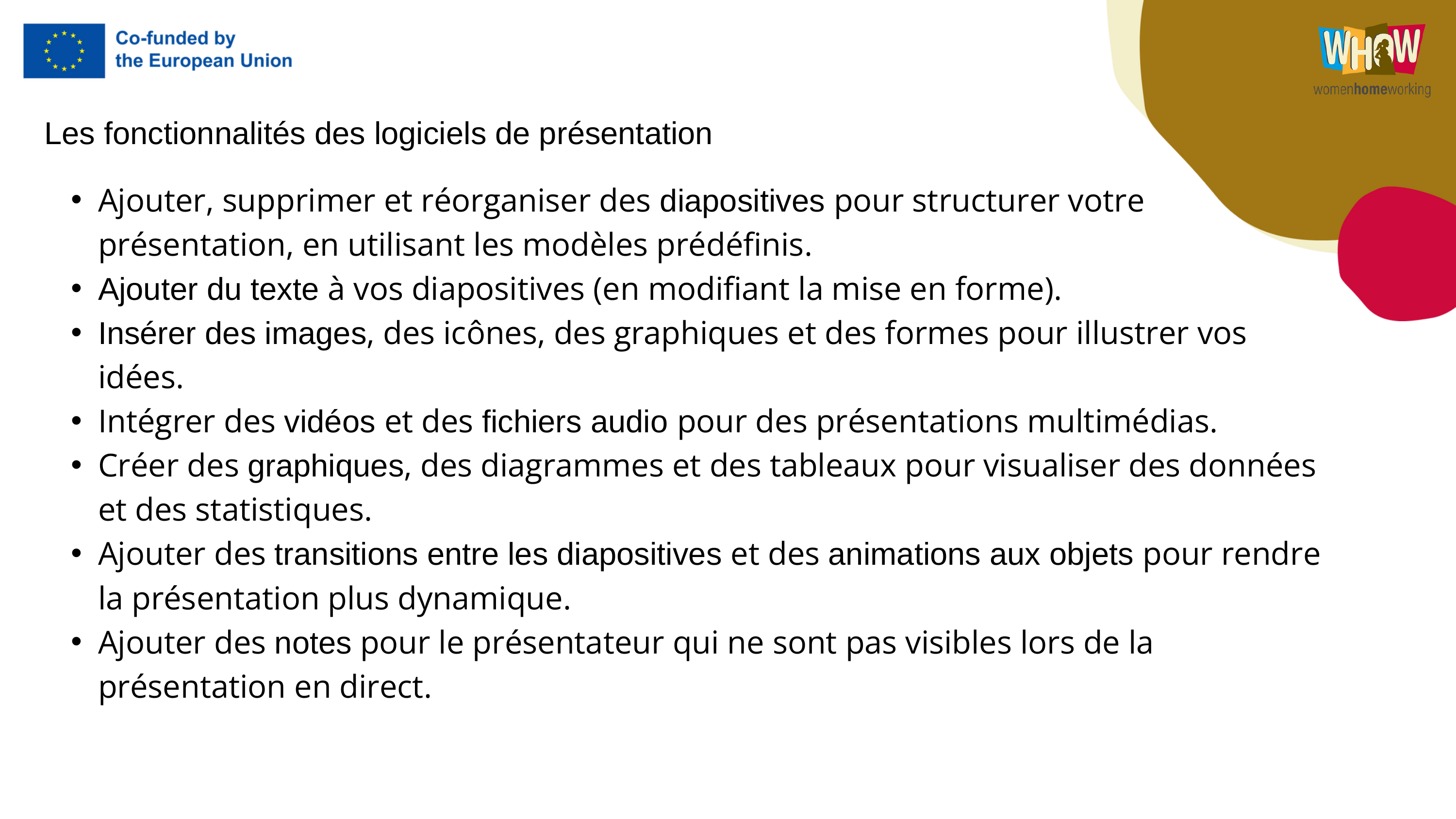

Les fonctionnalités des logiciels de présentation
Ajouter, supprimer et réorganiser des diapositives pour structurer votre présentation, en utilisant les modèles prédéfinis.
Ajouter du texte à vos diapositives (en modifiant la mise en forme).
Insérer des images, des icônes, des graphiques et des formes pour illustrer vos idées.
Intégrer des vidéos et des fichiers audio pour des présentations multimédias.
Créer des graphiques, des diagrammes et des tableaux pour visualiser des données et des statistiques.
Ajouter des transitions entre les diapositives et des animations aux objets pour rendre la présentation plus dynamique.
Ajouter des notes pour le présentateur qui ne sont pas visibles lors de la présentation en direct.